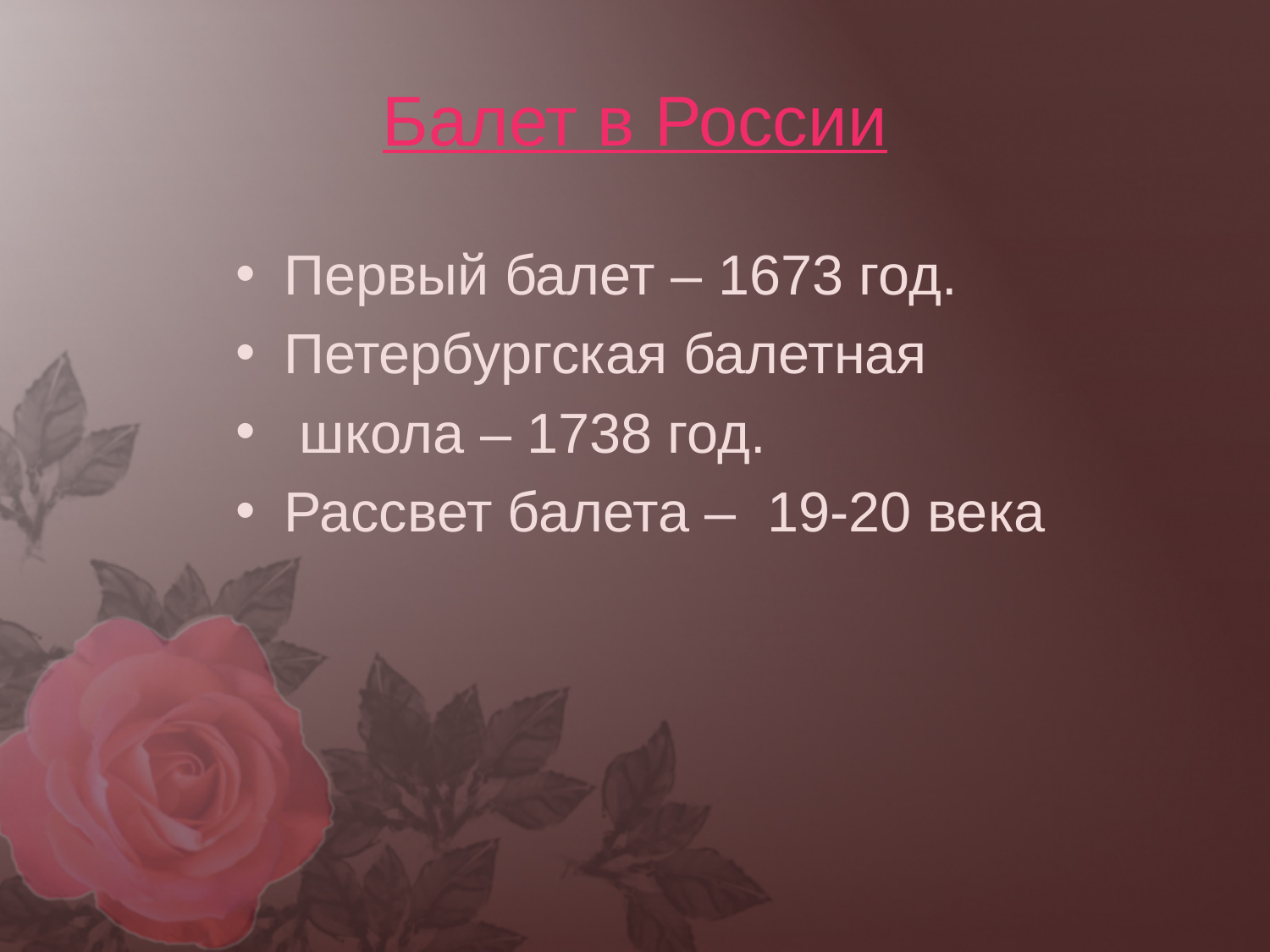

# Балет в России
Первый балет – 1673 год.
Петербургская балетная
 школа – 1738 год.
Рассвет балета –  19-20 века